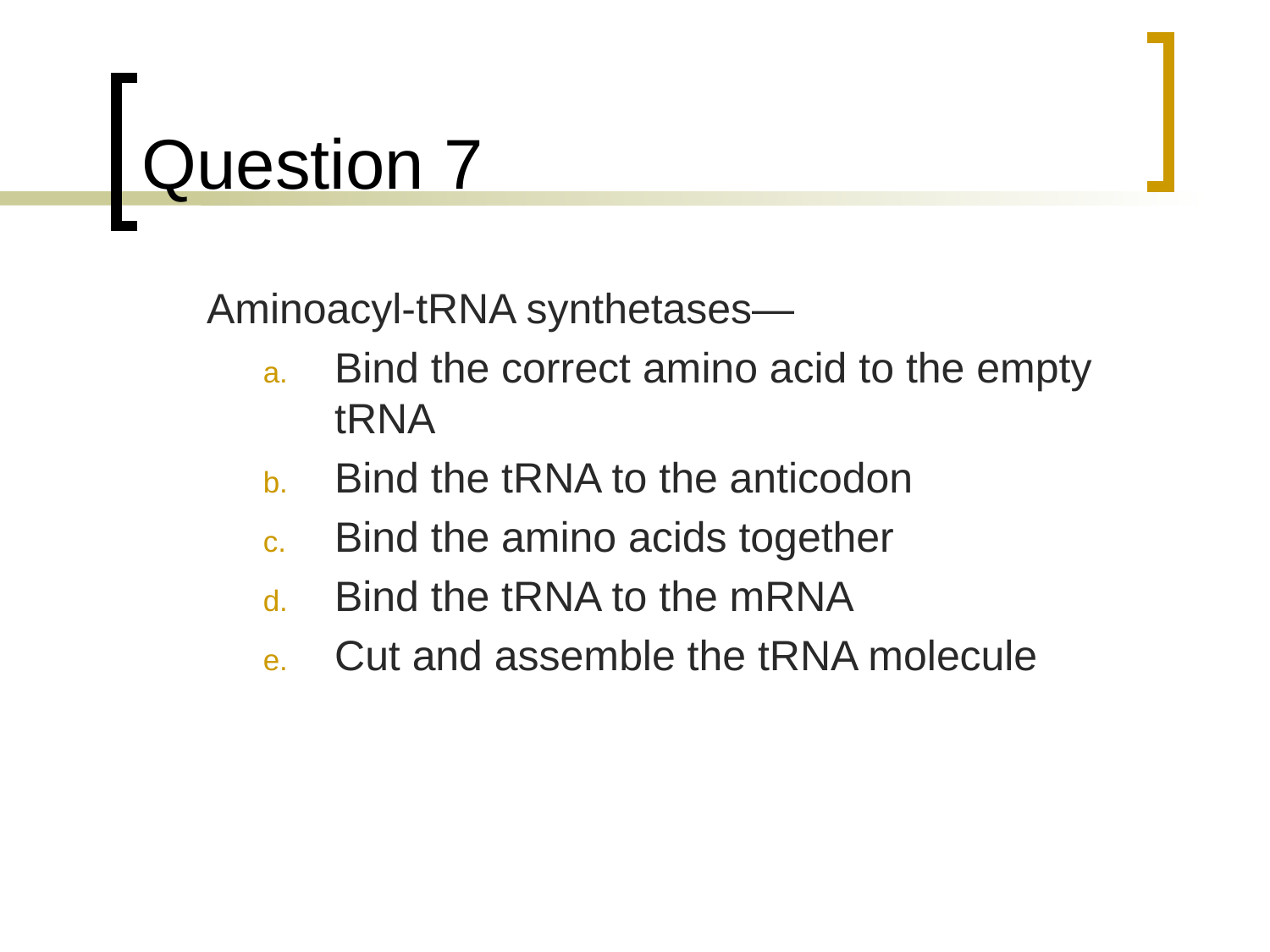

# Question 7
	Aminoacyl-tRNA synthetases—
Bind the correct amino acid to the empty tRNA
Bind the tRNA to the anticodon
Bind the amino acids together
Bind the tRNA to the mRNA
Cut and assemble the tRNA molecule